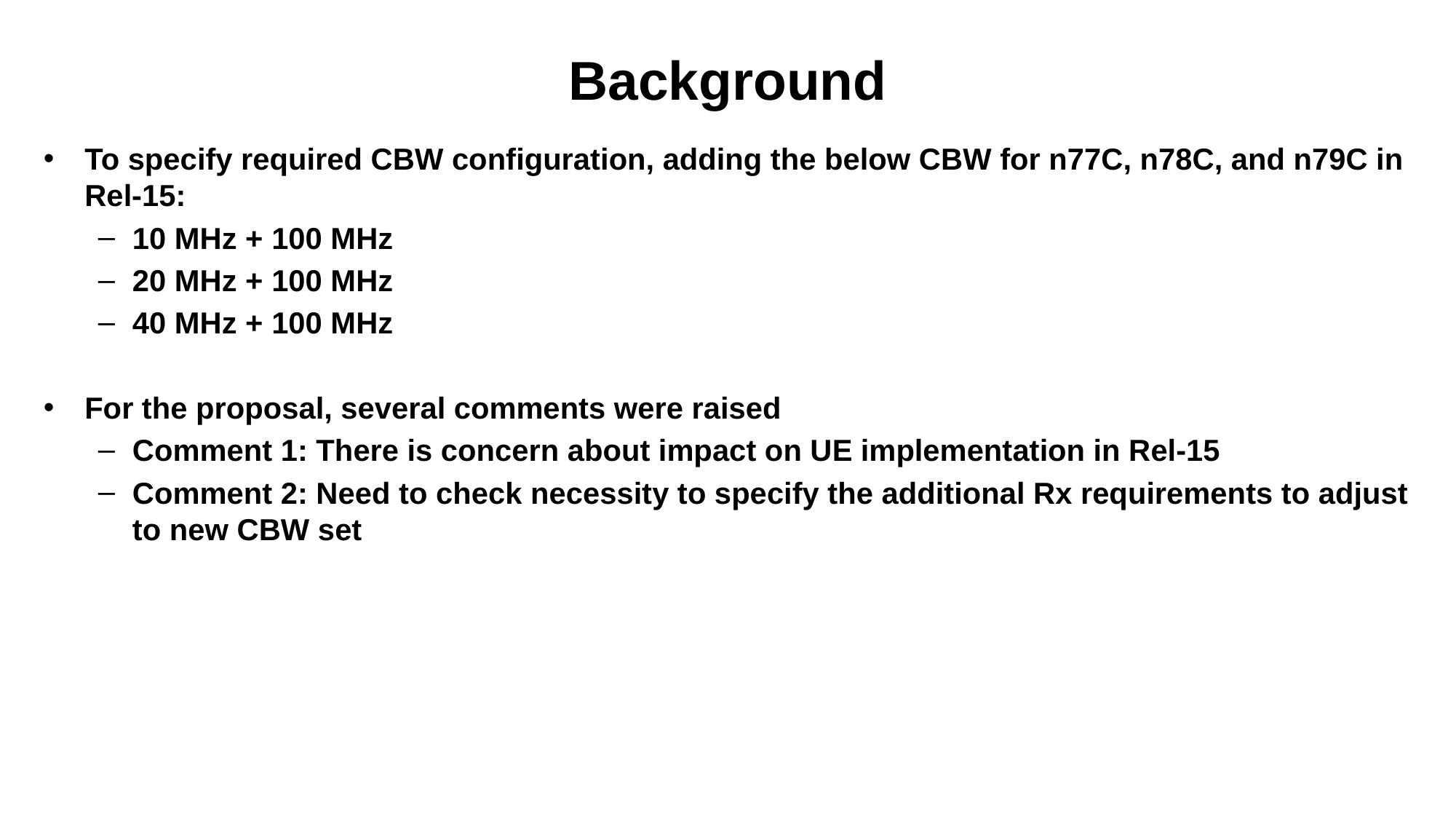

# Background
To specify required CBW configuration, adding the below CBW for n77C, n78C, and n79C in Rel-15:
10 MHz + 100 MHz
20 MHz + 100 MHz
40 MHz + 100 MHz

For the proposal, several comments were raised
Comment 1: There is concern about impact on UE implementation in Rel-15
Comment 2: Need to check necessity to specify the additional Rx requirements to adjust to new CBW set